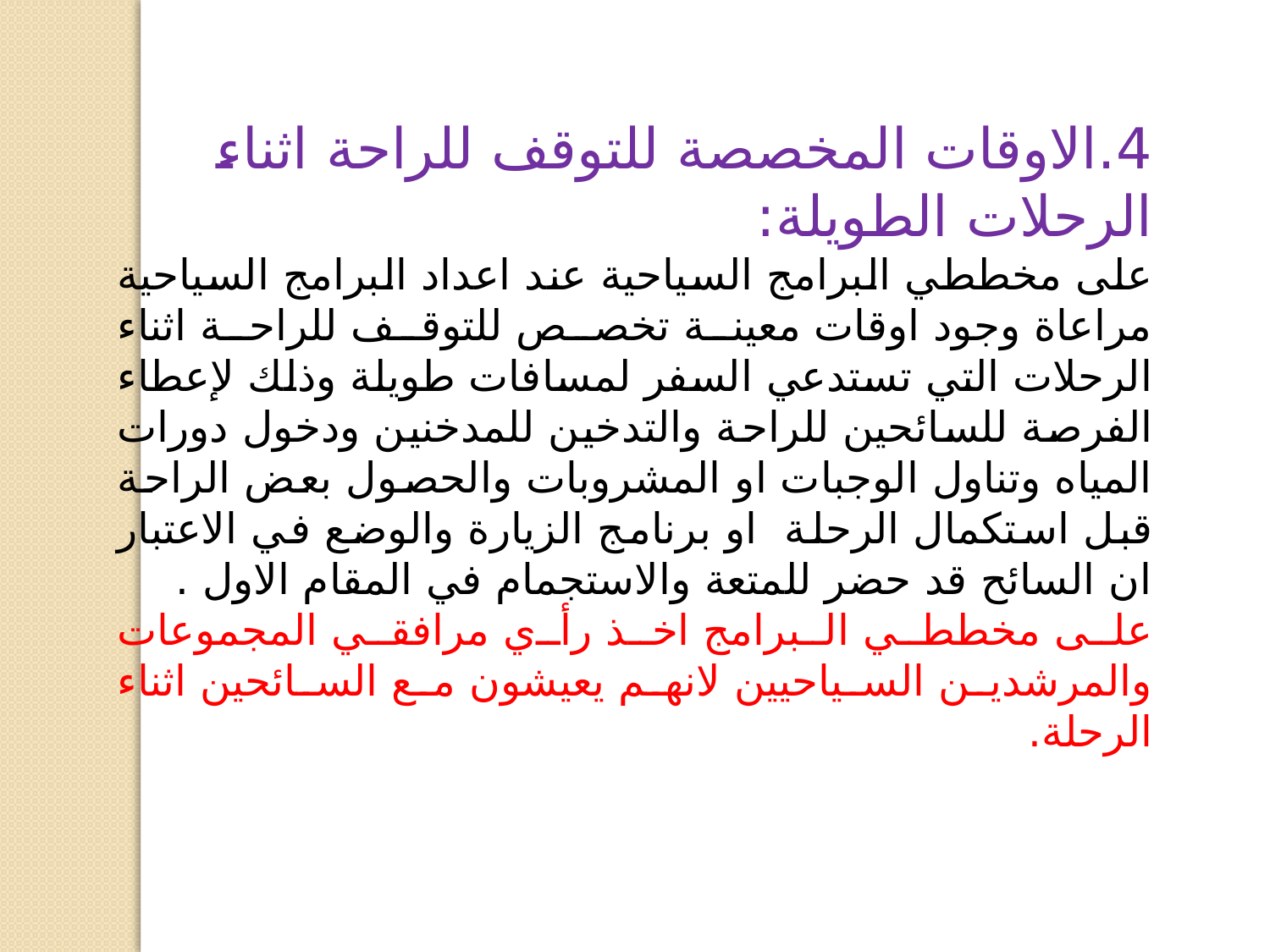

4.الاوقات المخصصة للتوقف للراحة اثناء الرحلات الطويلة:
على مخططي البرامج السياحية عند اعداد البرامج السياحية مراعاة وجود اوقات معينة تخصص للتوقف للراحة اثناء الرحلات التي تستدعي السفر لمسافات طويلة وذلك لإعطاء الفرصة للسائحين للراحة والتدخين للمدخنين ودخول دورات المياه وتناول الوجبات او المشروبات والحصول بعض الراحة قبل استكمال الرحلة  او برنامج الزيارة والوضع في الاعتبار ان السائح قد حضر للمتعة والاستجمام في المقام الاول .
على مخططي البرامج اخذ رأي مرافقي المجموعات والمرشدين السياحيين لانهم يعيشون مع السائحين اثناء الرحلة.